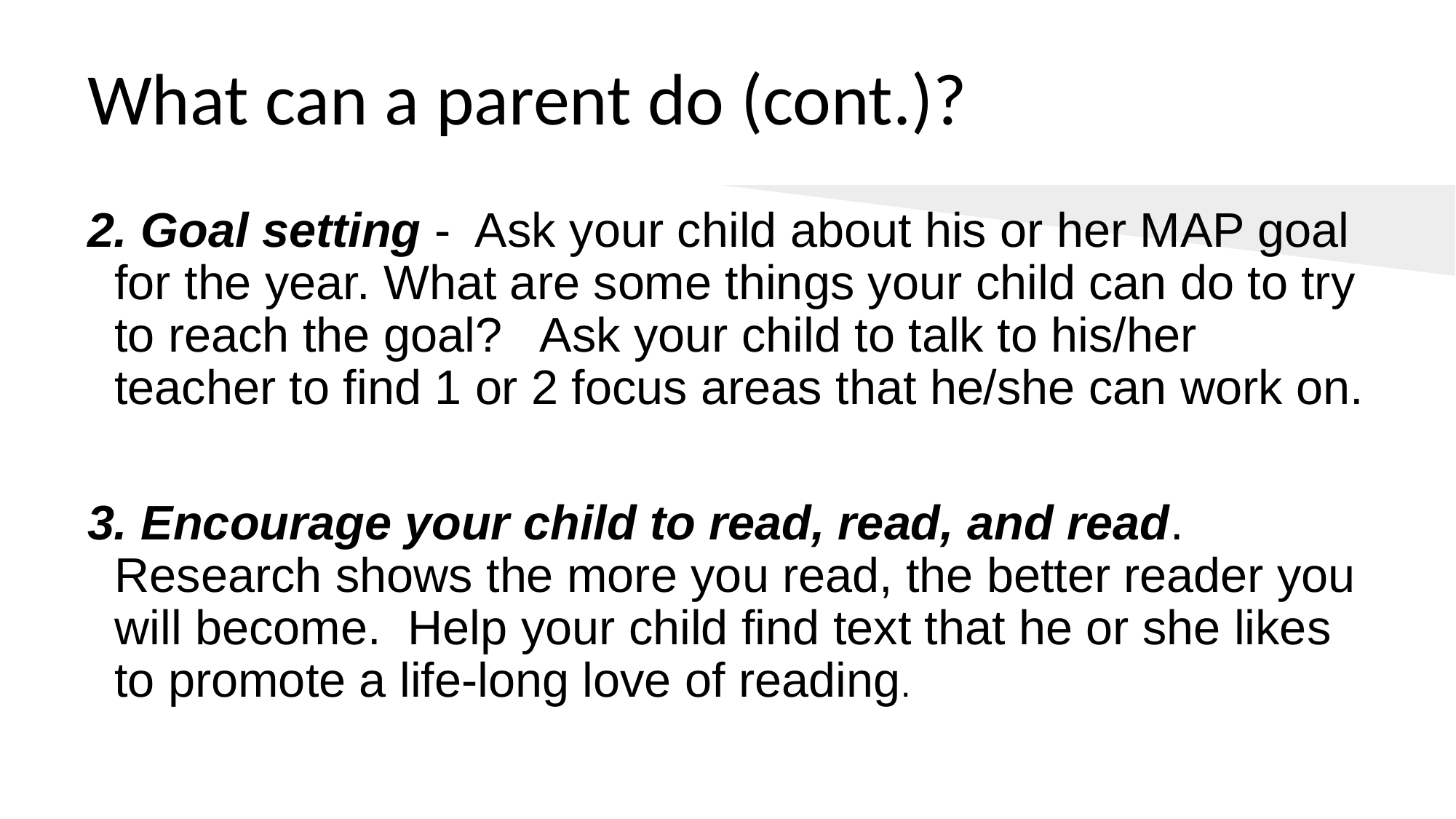

# What can a parent do (cont.)?
2. Goal setting -  Ask your child about his or her MAP goal for the year. What are some things your child can do to try to reach the goal?   Ask your child to talk to his/her teacher to find 1 or 2 focus areas that he/she can work on.

3. Encourage your child to read, read, and read.  Research shows the more you read, the better reader you will become.  Help your child find text that he or she likes to promote a life-long love of reading.